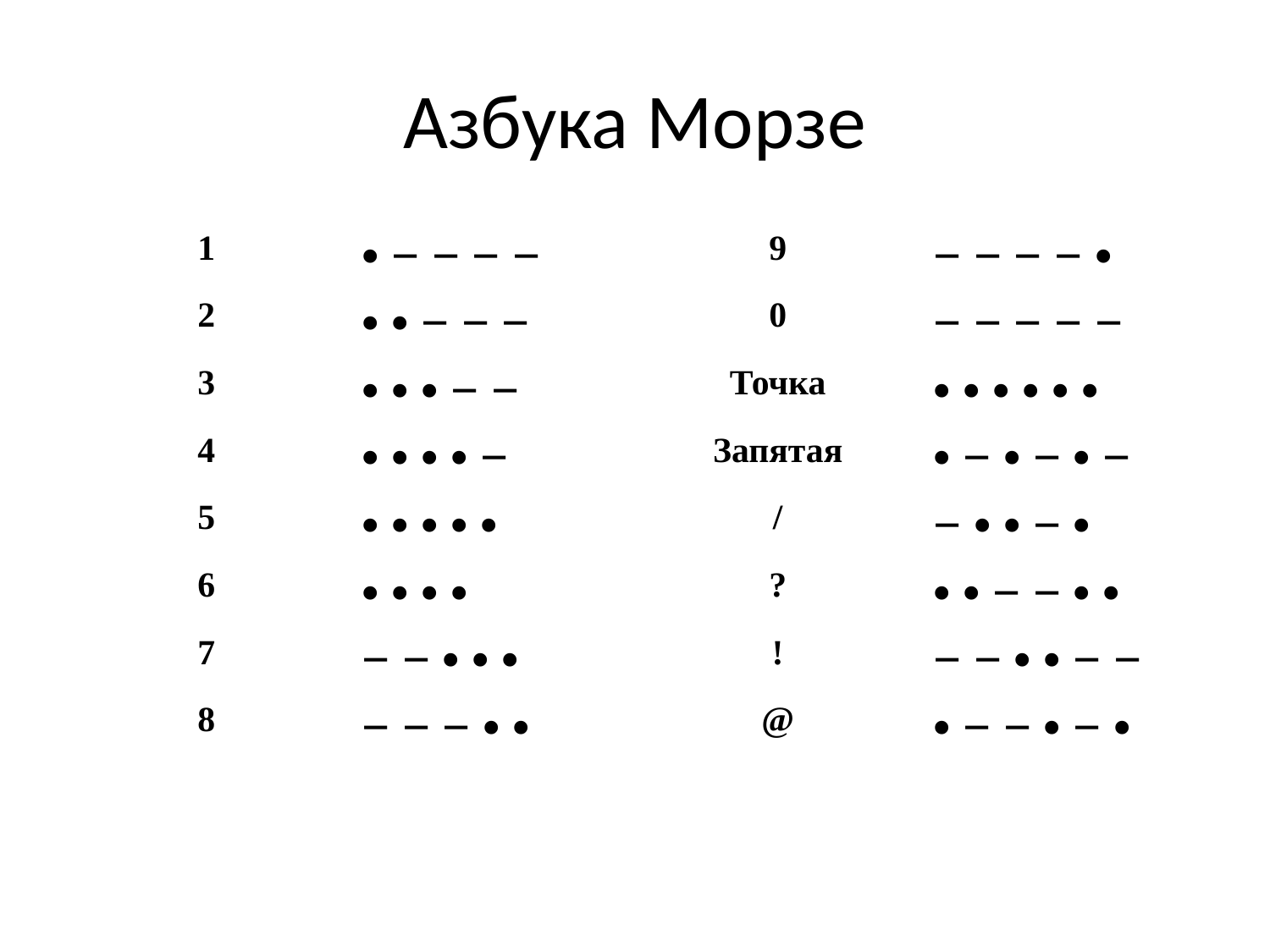

# Азбука Морзе
| 1 | • − − − − | 9 | − − − − • |
| --- | --- | --- | --- |
| 2 | • • − − − | 0 | − − − − − |
| 3 | • • • − − | Точка | • • • • • • |
| 4 | • • • • − | Запятая | • − • − • − |
| 5 | • • • • • | / | − • • − • |
| 6 | • • • • | ? | • • − − • • |
| 7 | − − • • • | ! | − − • • − − |
| 8 | − − − • • | @ | • − − • − • |